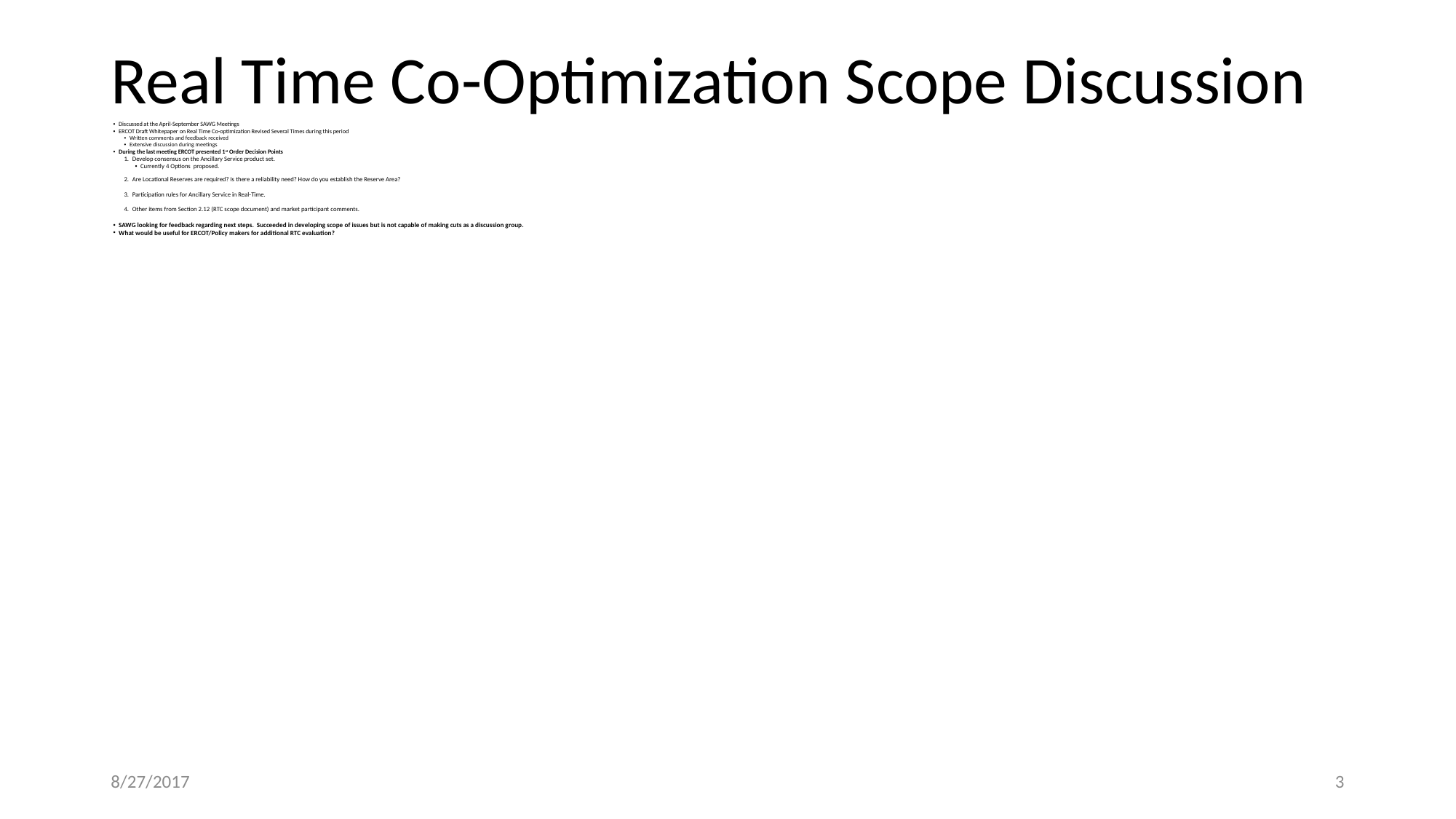

# Real Time Co-Optimization Scope Discussion
Discussed at the April-September SAWG Meetings
ERCOT Draft Whitepaper on Real Time Co-optimization Revised Several Times during this period
Written comments and feedback received
Extensive discussion during meetings
During the last meeting ERCOT presented 1st Order Decision Points
Develop consensus on the Ancillary Service product set.
Currently 4 Options  proposed.

Are Locational Reserves are required? Is there a reliability need? How do you establish the Reserve Area?

Participation rules for Ancillary Service in Real-Time.

Other items from Section 2.12 (RTC scope document) and market participant comments.

SAWG looking for feedback regarding next steps.  Succeeded in developing scope of issues but is not capable of making cuts as a discussion group.
What would be useful for ERCOT/Policy makers for additional RTC evaluation?

8/27/2017
3